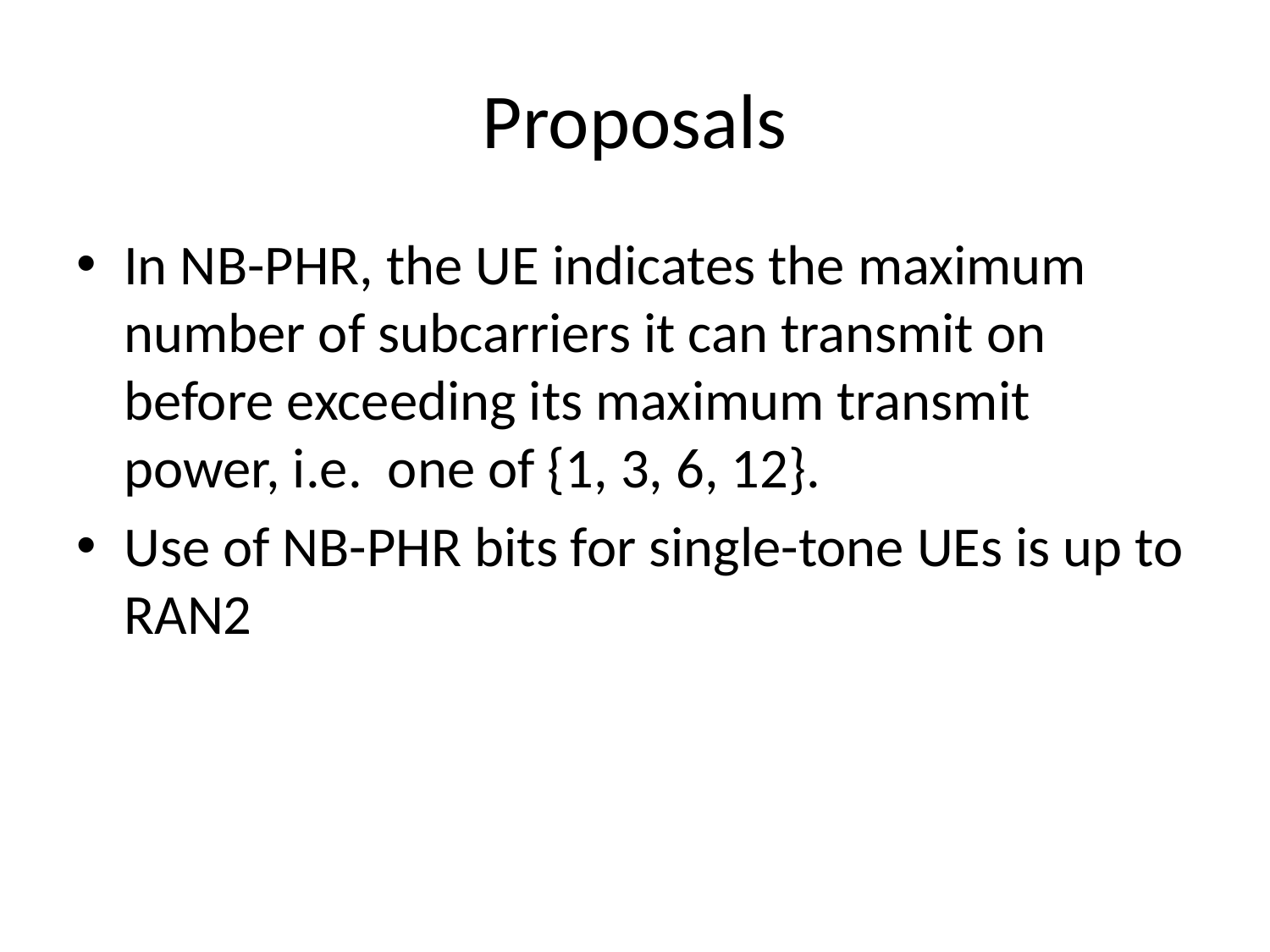

# Proposals
In NB-PHR, the UE indicates the maximum number of subcarriers it can transmit on before exceeding its maximum transmit power, i.e.  one of {1, 3, 6, 12}.
Use of NB-PHR bits for single-tone UEs is up to RAN2